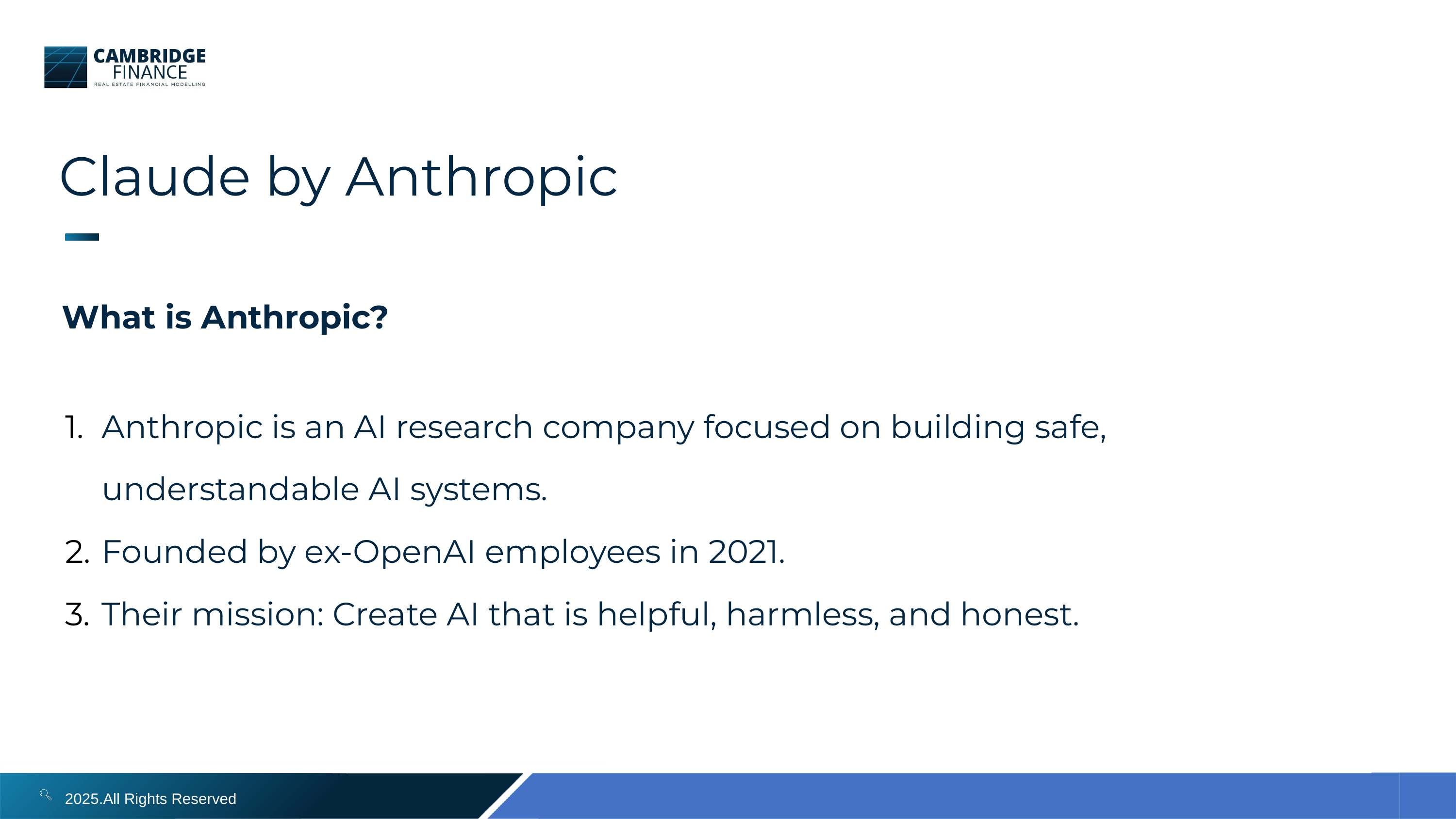

Claude by Anthropic

What is Anthropic?

Anthropic is an AI research company focused on building safe, understandable AI systems.
Founded by ex-OpenAI employees in 2021.
Their mission: Create AI that is helpful, harmless, and honest.

2025.All Rights Reserved